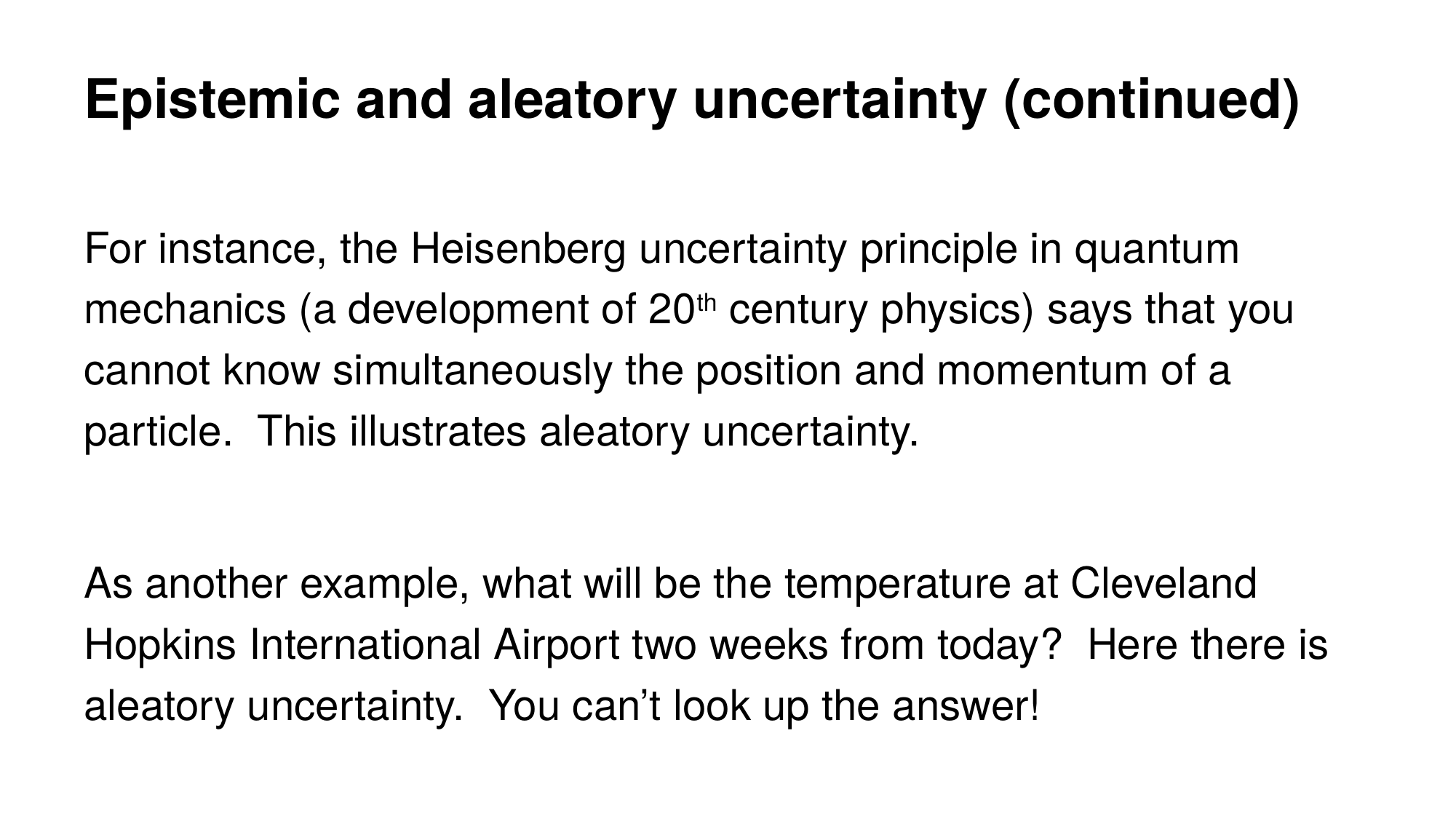

# Epistemic and aleatory uncertainty (continued)
For instance, the Heisenberg uncertainty principle in quantum mechanics (a development of 20th century physics) says that you cannot know simultaneously the position and momentum of a particle.  This illustrates aleatory uncertainty.

As another example, what will be the temperature at Cleveland Hopkins International Airport two weeks from today?  Here there is aleatory uncertainty.  You can’t look up the answer!